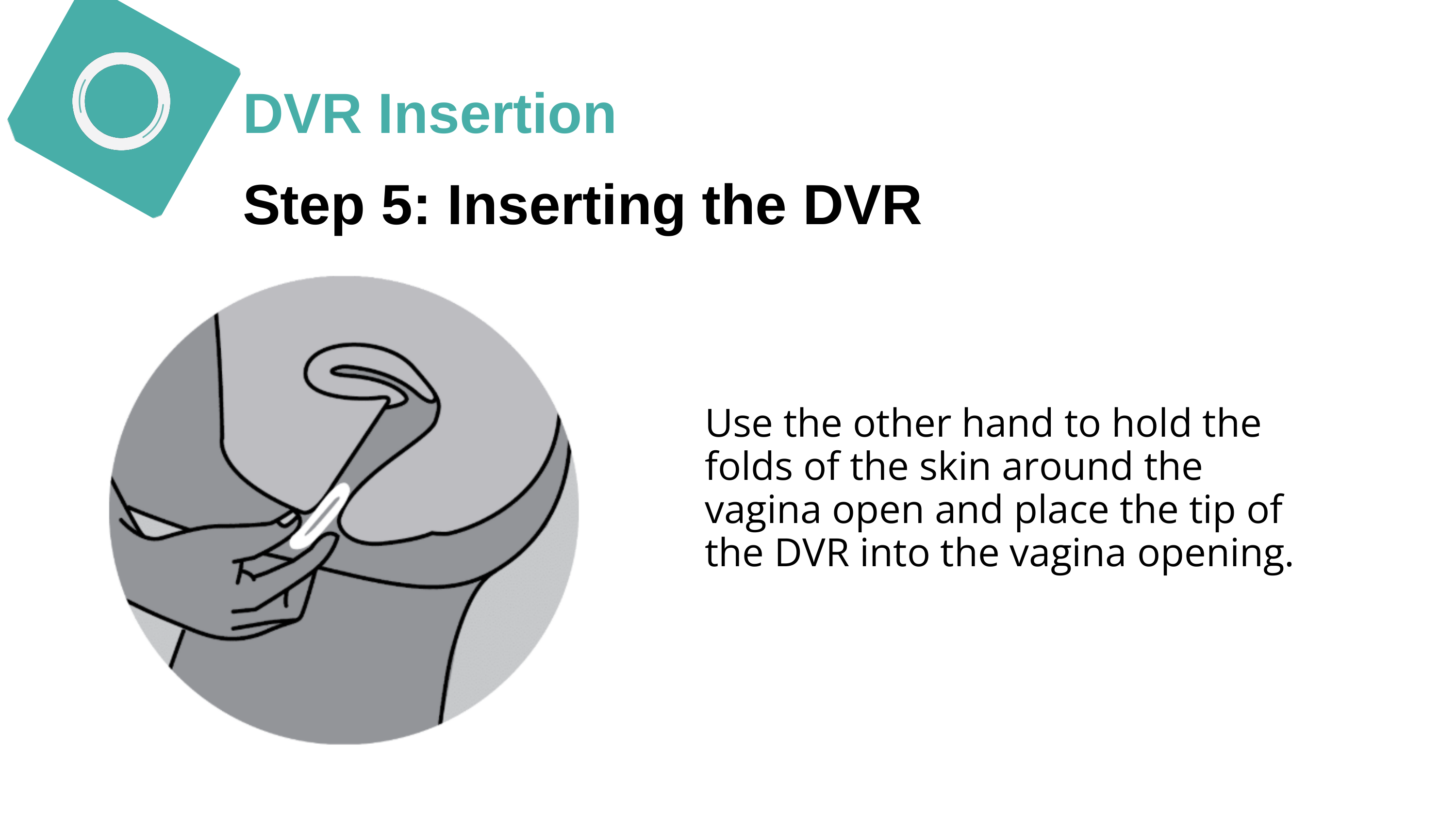

DVR Insertion
Step 5: Inserting the DVR

Use the other hand to hold the folds of the skin around the vagina open and place the tip of the DVR into the vagina opening.